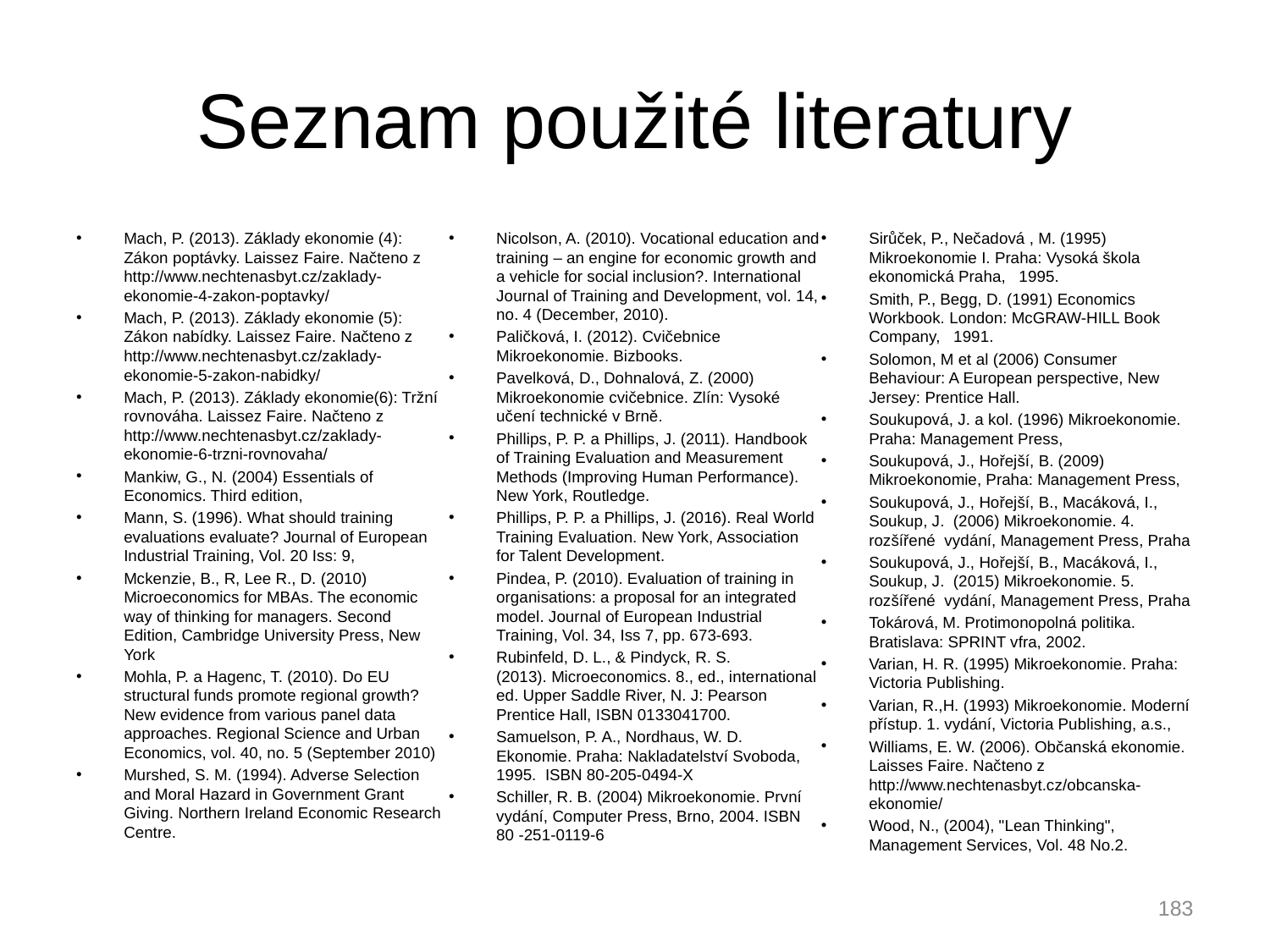

# Seznam použité literatury
Mach, P. (2013). Základy ekonomie (4): Zákon poptávky. Laissez Faire. Načteno z http://www.nechtenasbyt.cz/zaklady-ekonomie-4-zakon-poptavky/
Mach, P. (2013). Základy ekonomie (5): Zákon nabídky. Laissez Faire. Načteno z http://www.nechtenasbyt.cz/zaklady-ekonomie-5-zakon-nabidky/
Mach, P. (2013). Základy ekonomie(6): Tržní rovnováha. Laissez Faire. Načteno z http://www.nechtenasbyt.cz/zaklady-ekonomie-6-trzni-rovnovaha/
Mankiw, G., N. (2004) Essentials of Economics. Third edition,
Mann, S. (1996). What should training evaluations evaluate? Journal of European Industrial Training, Vol. 20 Iss: 9,
Mckenzie, B., R, Lee R., D. (2010) Microeconomics for MBAs. The economic way of thinking for managers. Second Edition, Cambridge University Press, New York
Mohla, P. a Hagenc, T. (2010). Do EU structural funds promote regional growth? New evidence from various panel data approaches. Regional Science and Urban Economics, vol. 40, no. 5 (September 2010)
Murshed, S. M. (1994). Adverse Selection and Moral Hazard in Government Grant Giving. Northern Ireland Economic Research Centre.
Nicolson, A. (2010). Vocational education and training – an engine for economic growth and a vehicle for social inclusion?. International Journal of Training and Development, vol. 14, no. 4 (December, 2010).
Paličková, I. (2012). Cvičebnice Mikroekonomie. Bizbooks.
Pavelková, D., Dohnalová, Z. (2000) Mikroekonomie cvičebnice. Zlín: Vysoké učení technické v Brně.
Phillips, P. P. a Phillips, J. (2011). Handbook of Training Evaluation and Measurement Methods (Improving Human Performance). New York, Routledge.
Phillips, P. P. a Phillips, J. (2016). Real World Training Evaluation. New York, Association for Talent Development.
Pindea, P. (2010). Evaluation of training in organisations: a proposal for an integrated model. Journal of European Industrial Training, Vol. 34, Iss 7, pp. 673-693.
Rubinfeld, D. L., & Pindyck, R. S. (2013). Microeconomics. 8., ed., international ed. Upper Saddle River, N. J: Pearson Prentice Hall, ISBN 0133041700.
Samuelson, P. A., Nordhaus, W. D. Ekonomie. Praha: Nakladatelství Svoboda, 1995.  ISBN 80-205-0494-X
Schiller, R. B. (2004) Mikroekonomie. První vydání, Computer Press, Brno, 2004. ISBN 80 -251-0119-6
Sirůček, P., Nečadová , M. (1995) Mikroekonomie I. Praha: Vysoká škola ekonomická Praha,   1995.
Smith, P., Begg, D. (1991) Economics Workbook. London: McGRAW-HILL Book Company,   1991.
Solomon, M et al (2006) Consumer Behaviour: A European perspective, New Jersey: Prentice Hall.
Soukupová, J. a kol. (1996) Mikroekonomie. Praha: Management Press,
Soukupová, J., Hořejší, B. (2009) Mikroekonomie, Praha: Management Press,
Soukupová, J., Hořejší, B., Macáková, I., Soukup, J.  (2006) Mikroekonomie. 4. rozšířené  vydání, Management Press, Praha
Soukupová, J., Hořejší, B., Macáková, I., Soukup, J.  (2015) Mikroekonomie. 5. rozšířené  vydání, Management Press, Praha
Tokárová, M. Protimonopolná politika. Bratislava: SPRINT vfra, 2002.
Varian, H. R. (1995) Mikroekonomie. Praha: Victoria Publishing.
Varian, R.,H. (1993) Mikroekonomie. Moderní přístup. 1. vydání, Victoria Publishing, a.s.,
Williams, E. W. (2006). Občanská ekonomie. Laisses Faire. Načteno z http://www.nechtenasbyt.cz/obcanska-ekonomie/
Wood, N., (2004), "Lean Thinking", Management Services, Vol. 48 No.2.
183